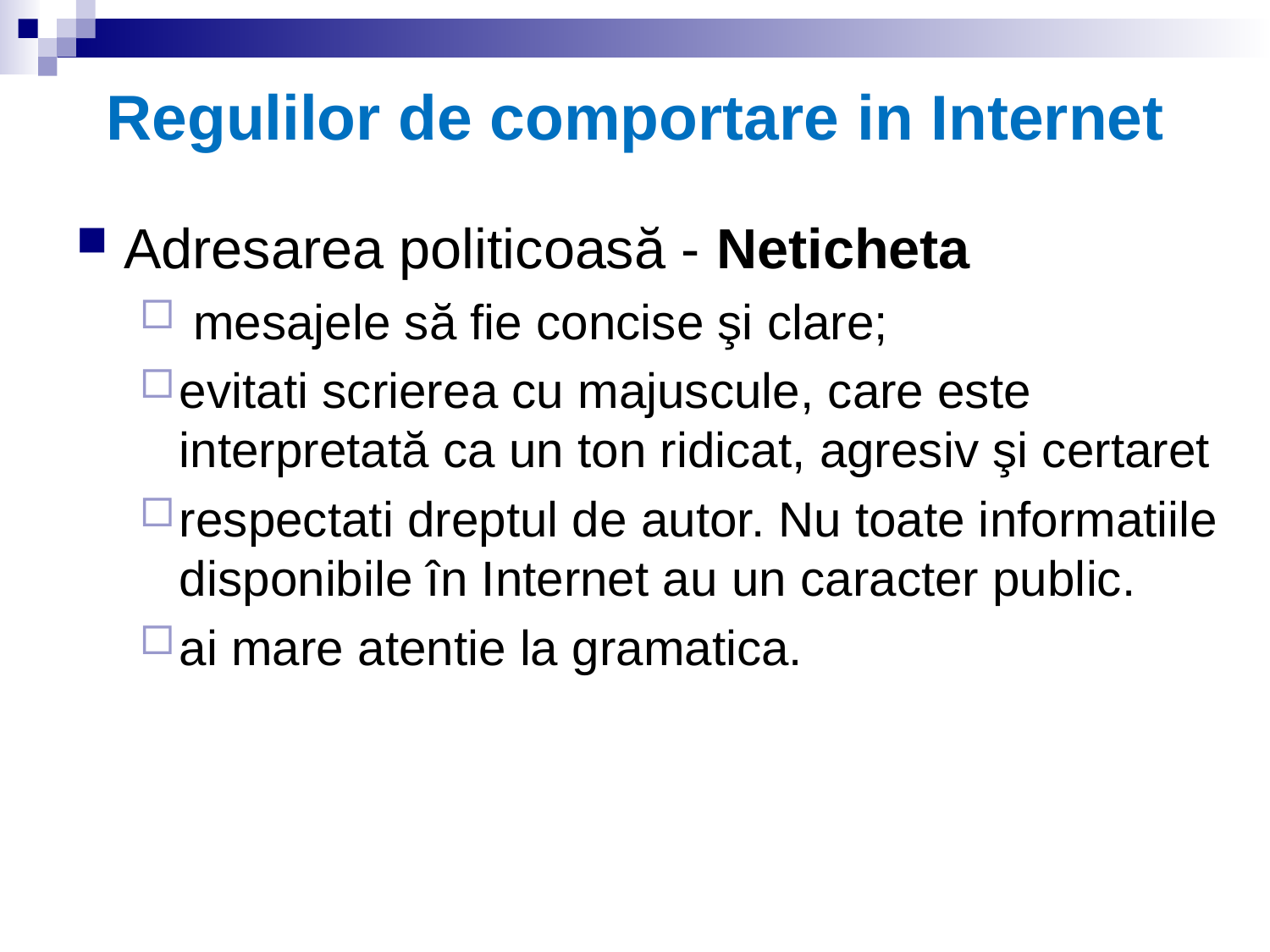

# Regulilor de comportare in Internet
Adresarea politicoasă - Neticheta
 mesajele să fie concise şi clare;
evitati scrierea cu majuscule, care este interpretată ca un ton ridicat, agresiv şi certaret
respectati dreptul de autor. Nu toate informatiile disponibile în Internet au un caracter public.
ai mare atentie la gramatica.